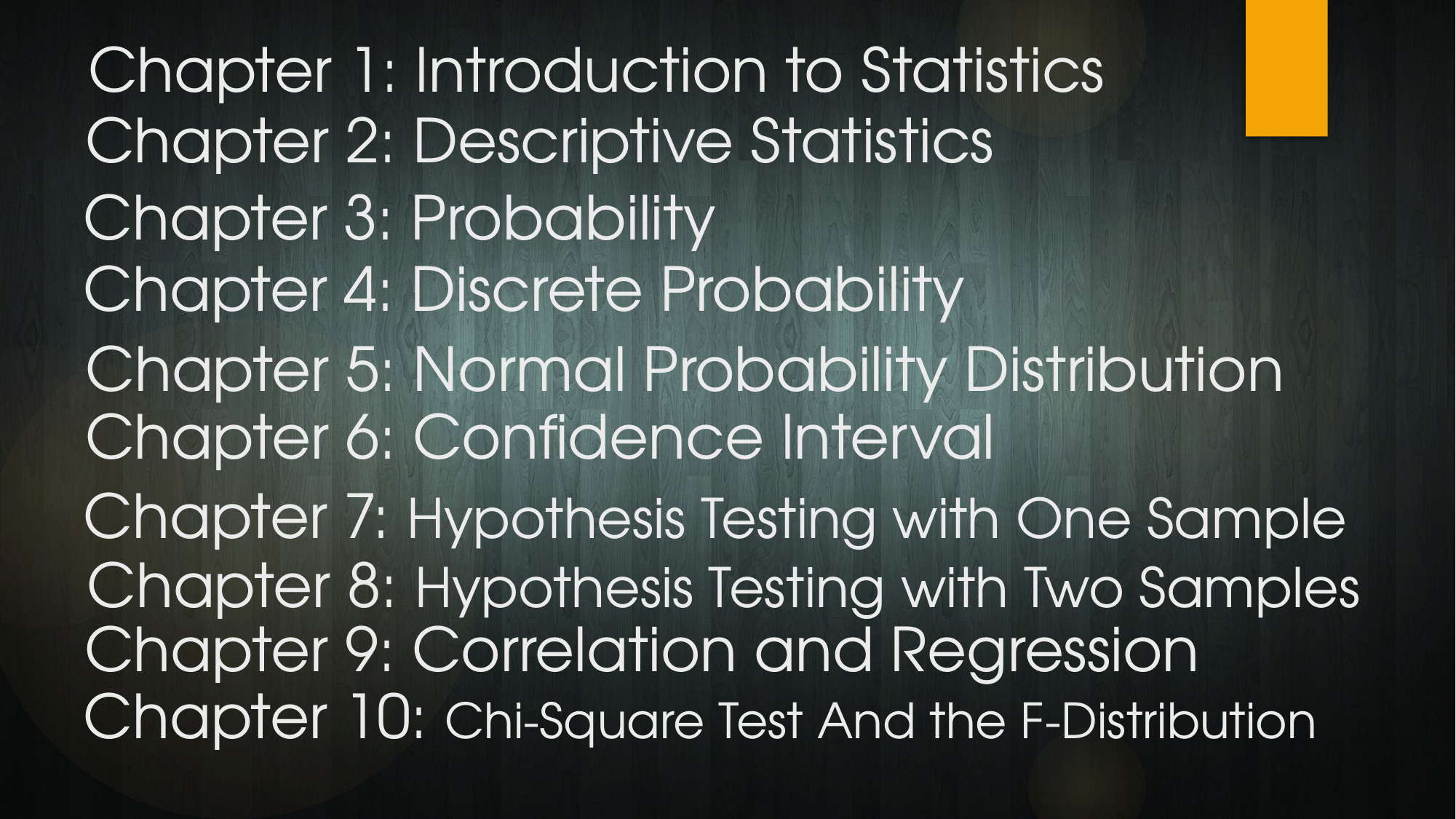

# Chapter 1: Introduction to Statistics
Chapter 2: Descriptive Statistics
Chapter 3: Probability
Chapter 4: Discrete Probability
Chapter 5: Normal Probability Distribution
Chapter 6: Confidence Interval
Chapter 7: Hypothesis Testing with One Sample
Chapter 8: Hypothesis Testing with Two Samples

Chapter 9: Correlation and Regression
Chapter 10: Chi-Square Test And the F-Distribution